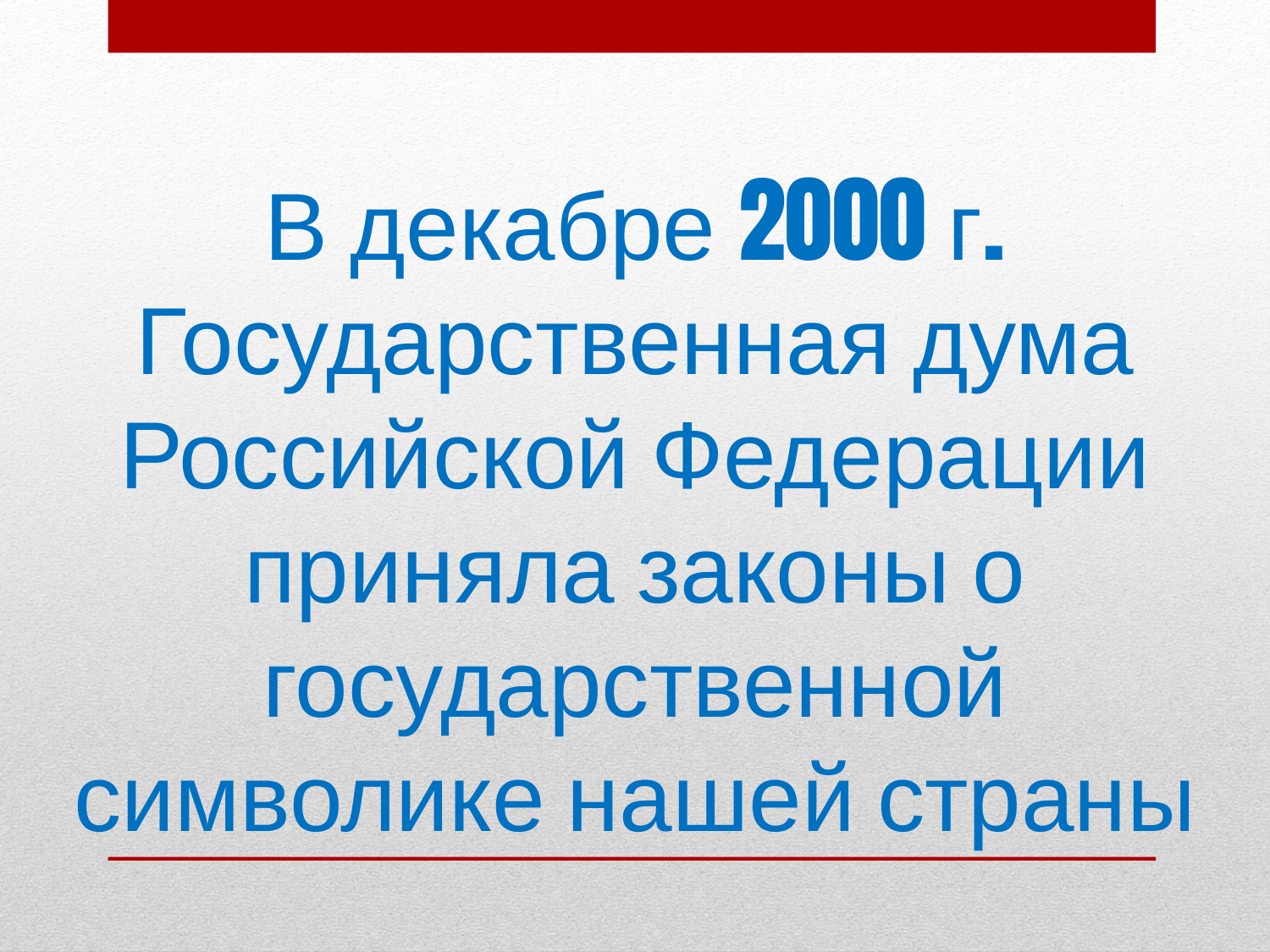

# В декабре 2000 г. Государственная дума Российской Федерации приняла законы о государственной символике нашей страны